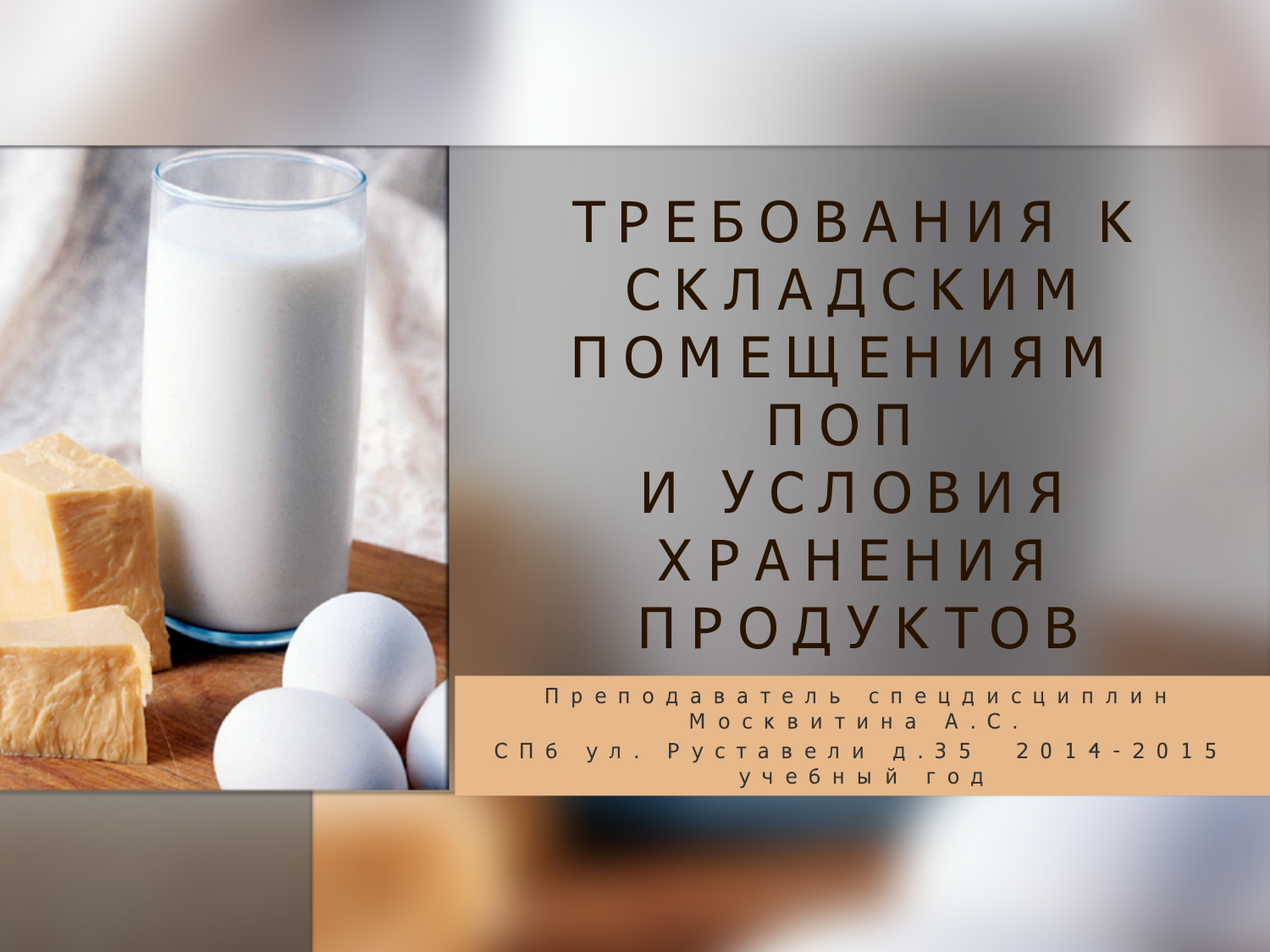

# ТРЕБОВАНИЯ К СКЛАДСКИМ ПОМЕЩЕНИЯМ ПОП И УСЛОВИЯ ХРАНЕНИЯ ПРОДУКТОВ
Преподаватель спецдисциплин Москвитина А.С.
СПб ул. Руставели д.35  2014-2015 учебный год